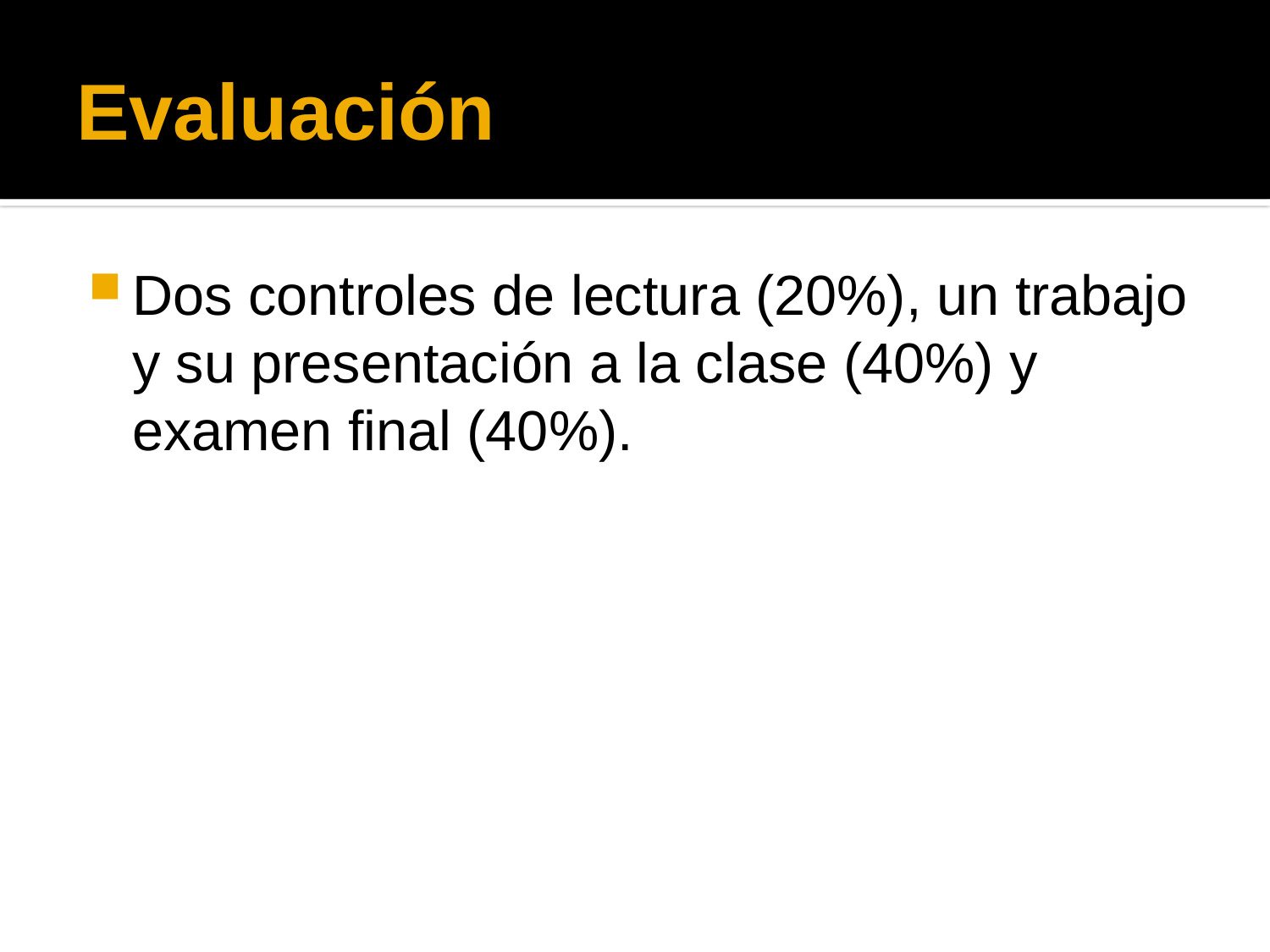

# Evaluación
Dos controles de lectura (20%), un trabajo y su presentación a la clase (40%) y examen final (40%).